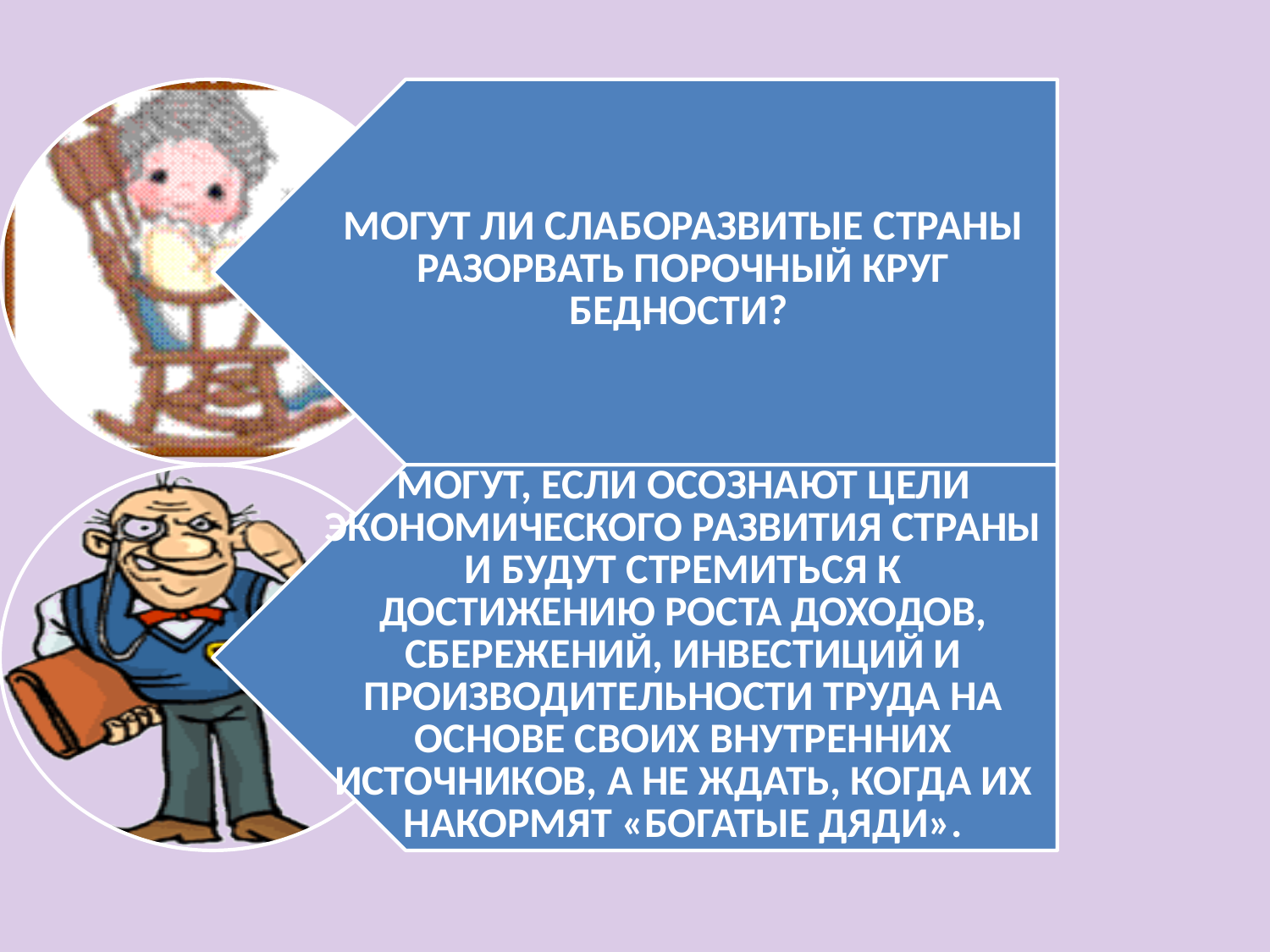

МОГУТ ЛИ СЛАБОРАЗВИТЫЕ СТРАНЫ РАЗОРВАТЬ ПОРОЧНЫЙ КРУГ БЕДНОСТИ?
МОГУТ, ЕСЛИ ОСОЗНАЮТ ЦЕЛИ ЭКОНОМИЧЕСКОГО РАЗВИТИЯ СТРАНЫ И БУДУТ СТРЕМИТЬСЯ К ДОСТИЖЕНИЮ РОСТА ДОХОДОВ, СБЕРЕЖЕНИЙ, ИНВЕСТИЦИЙ И ПРОИЗВОДИТЕЛЬНОСТИ ТРУДА НА ОСНОВЕ СВОИХ ВНУТРЕННИХ ИСТОЧНИКОВ, А НЕ ЖДАТЬ, КОГДА ИХ НАКОРМЯТ «БОГАТЫЕ ДЯДИ».